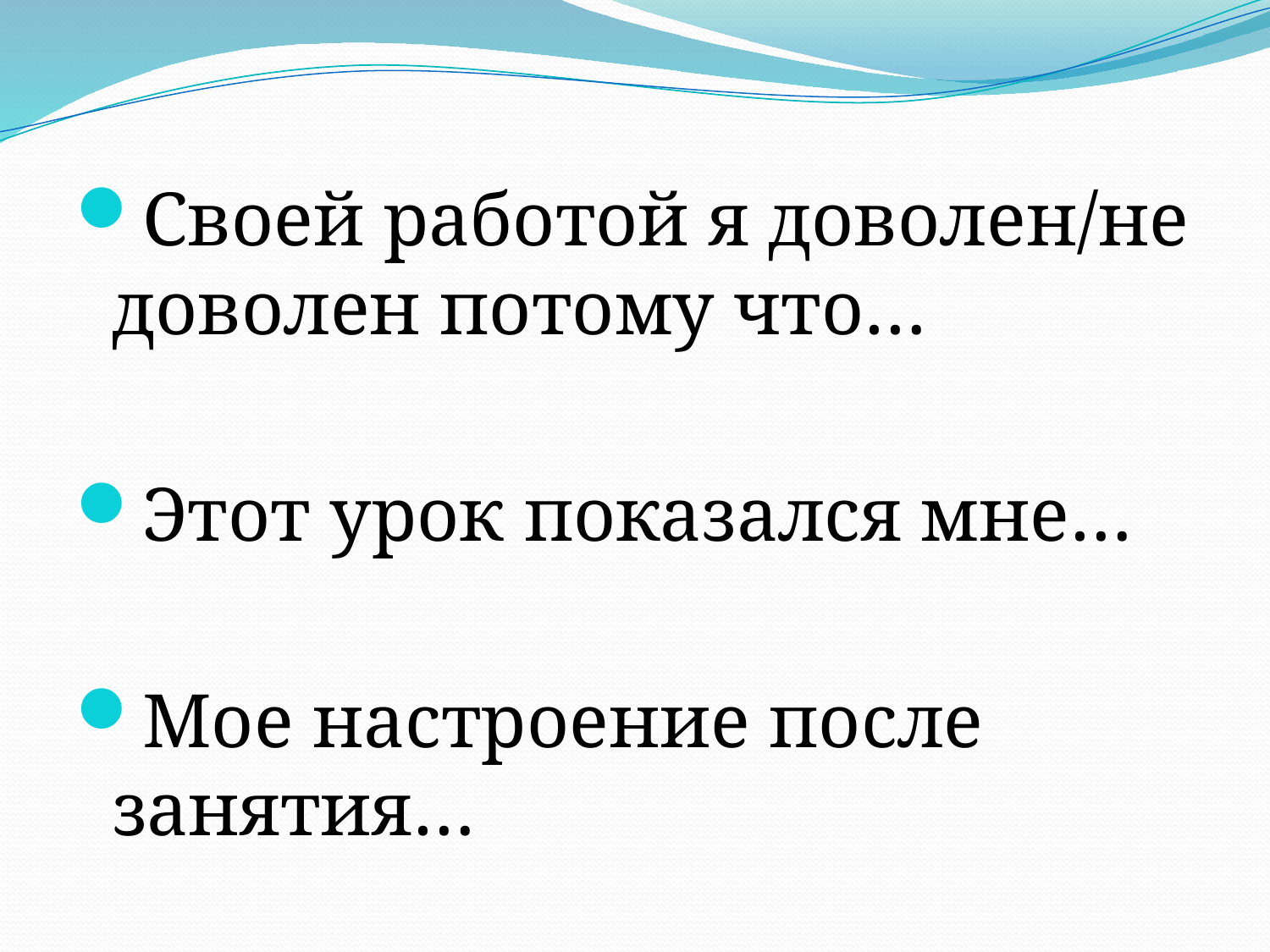

Своей работой я доволен/не доволен потому что…

Этот урок показался мне…

Мое настроение после занятия…